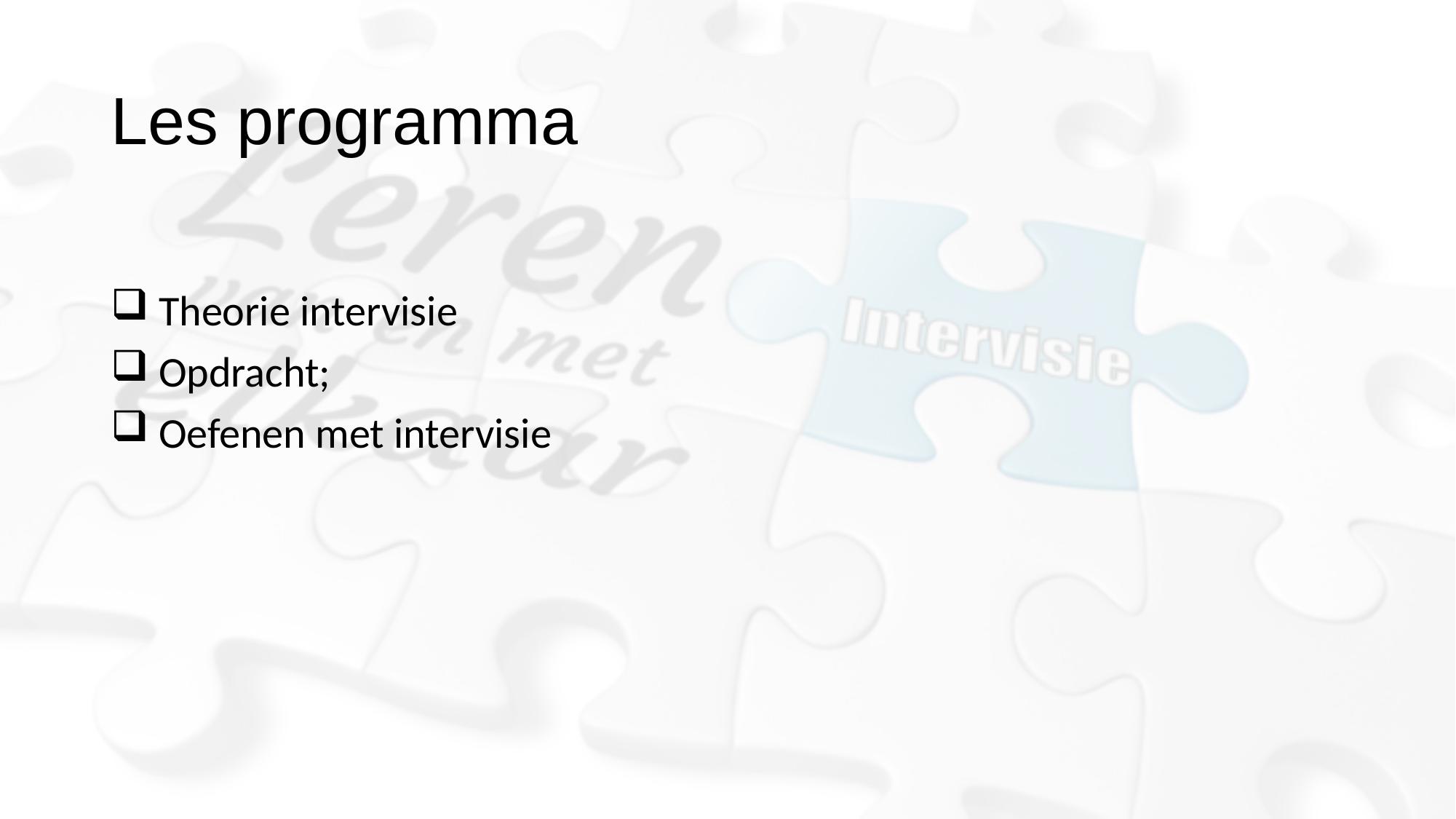

# Les programma

 Theorie intervisie
 Opdracht;
 Oefenen met intervisie